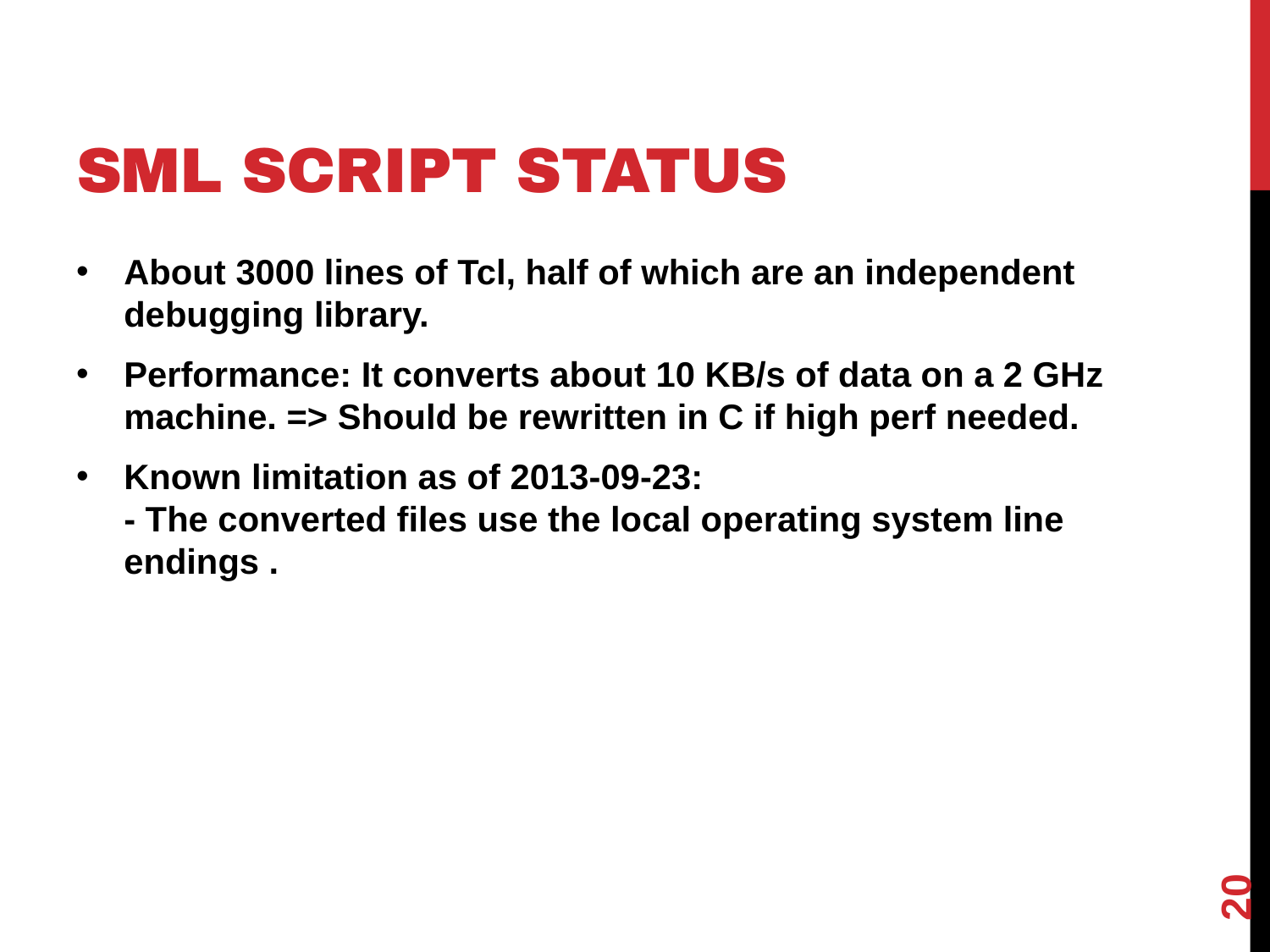

# SML script status
About 3000 lines of Tcl, half of which are an independent debugging library.
Performance: It converts about 10 KB/s of data on a 2 GHz machine. => Should be rewritten in C if high perf needed.
Known limitation as of 2013-09-23:
- The converted files use the local operating system line endings .
20